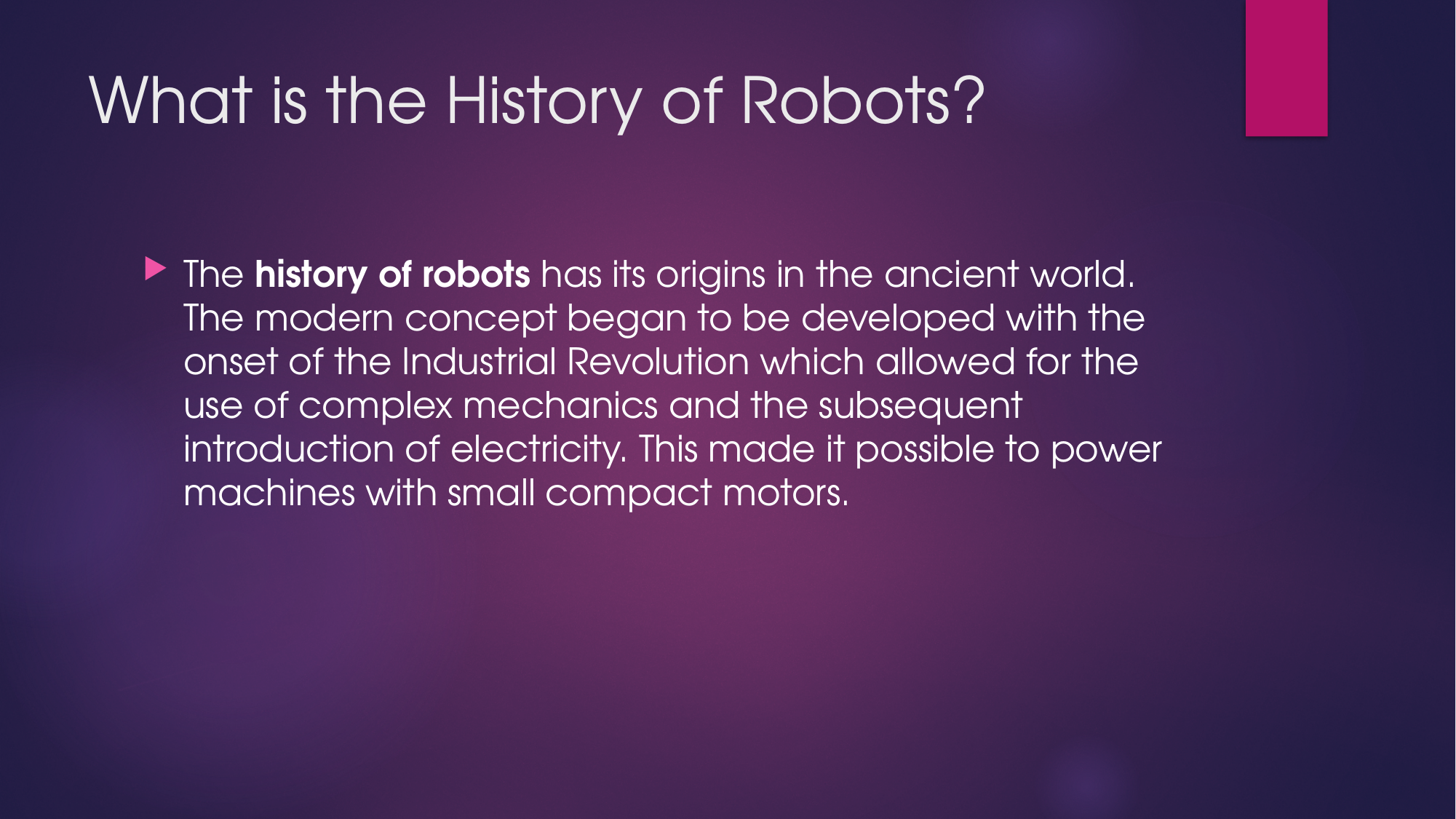

# What is the History of Robots?
The history of robots has its origins in the ancient world. The modern concept began to be developed with the onset of the Industrial Revolution which allowed for the use of complex mechanics and the subsequent introduction of electricity. This made it possible to power machines with small compact motors.